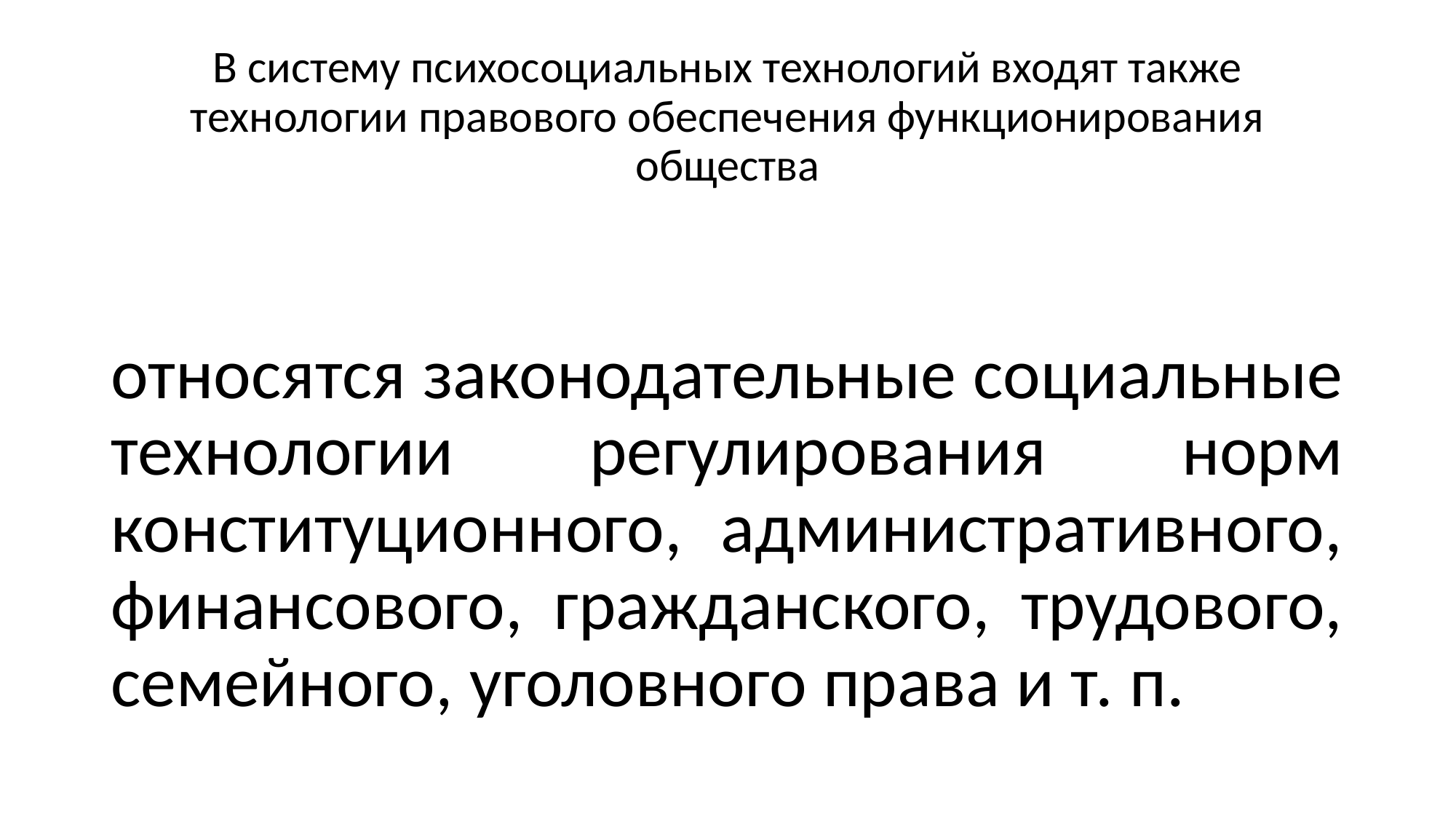

# В систему психосоциальных технологий входят также технологии правового обеспечения функционирования общества
относятся законодательные социальные технологии регулирования норм конституционного, административного, финансового, гражданского, трудового, семейного, уголовного права и т. п.